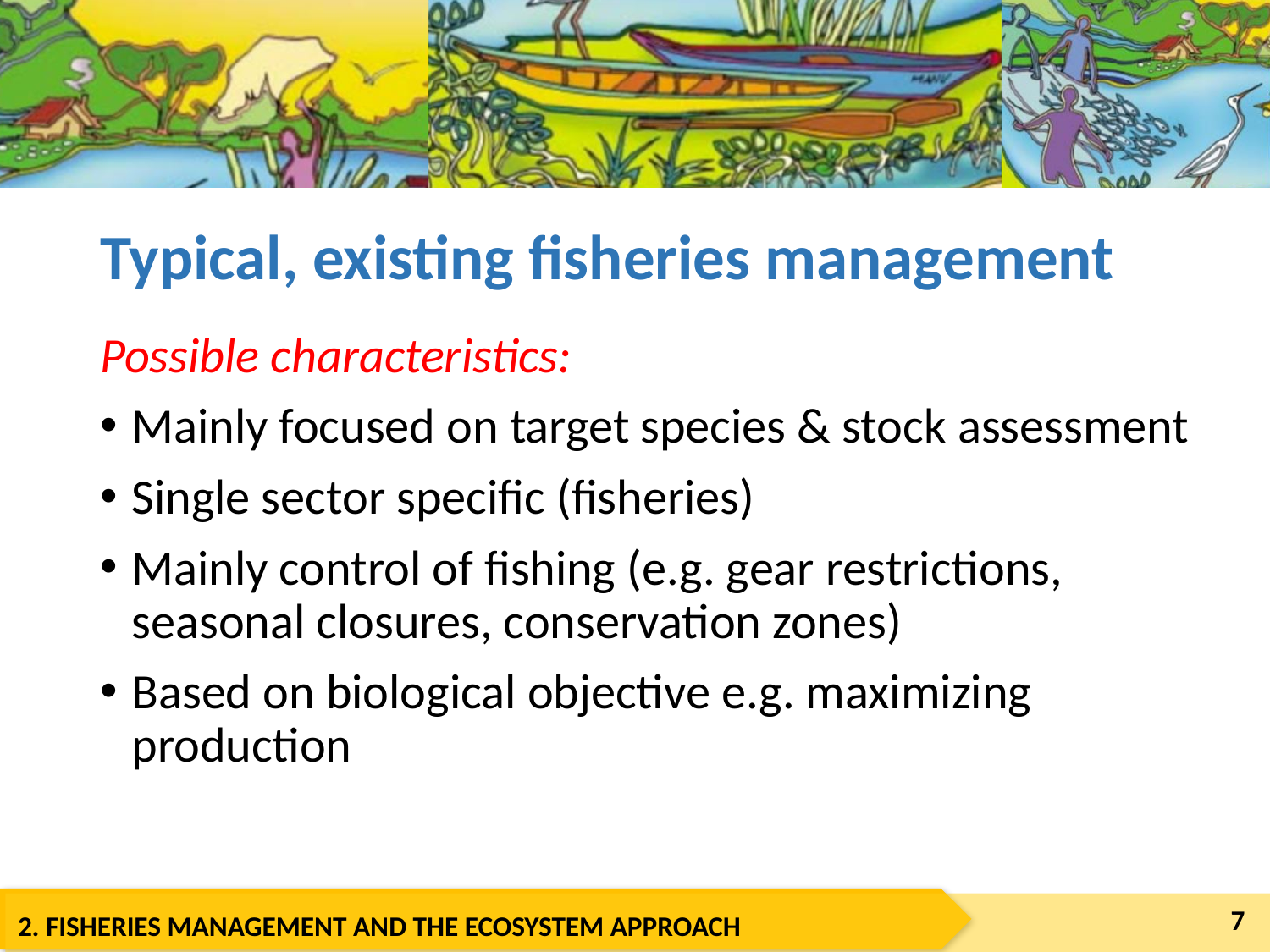

# Typical, existing fisheries management
Possible characteristics:
Mainly focused on target species & stock assessment
Single sector specific (fisheries)
Mainly control of fishing (e.g. gear restrictions, seasonal closures, conservation zones)
Based on biological objective e.g. maximizing production
7